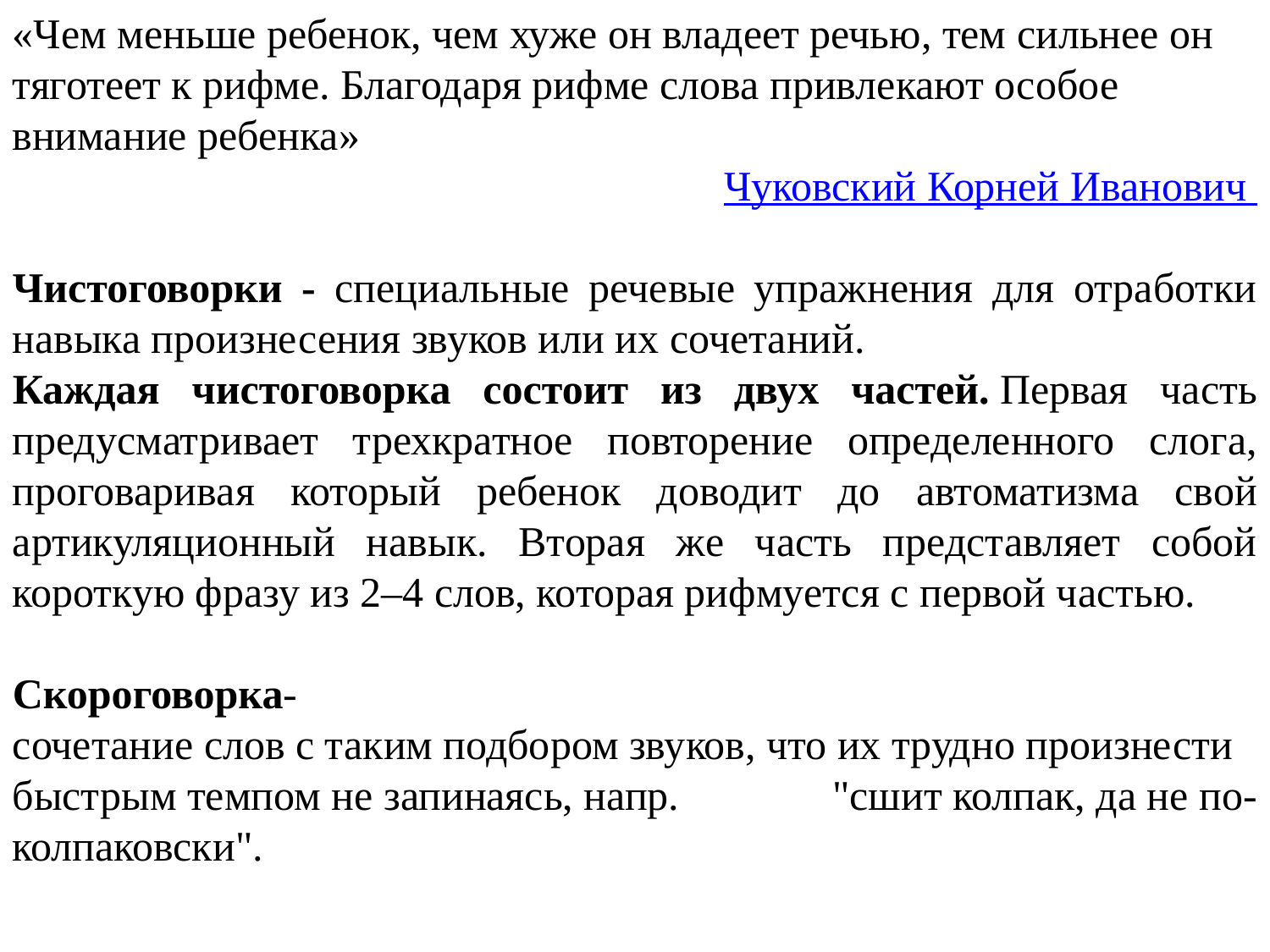

«Чем меньше ребенок, чем хуже он владеет речью, тем сильнее он тяготеет к рифме. Благодаря рифме слова привлекают особое внимание ребенка»
Чуковский Корней Иванович

Чистоговорки - специальные речевые упражнения для отработки навыка произнесения звуков или их сочетаний.
Каждая чистоговорка состоит из двух частей. Первая часть предусматривает трехкратное повторение определенного слога, проговаривая который ребенок доводит до автоматизма свой артикуляционный навык. Вторая же часть представляет собой короткую фразу из 2–4 слов, которая рифмуется с первой частью.

Скороговорка- сочетание слов с таким подбором звуков, что их трудно произнести быстрым темпом не запинаясь, напр. "сшит колпак, да не по-колпаковски".